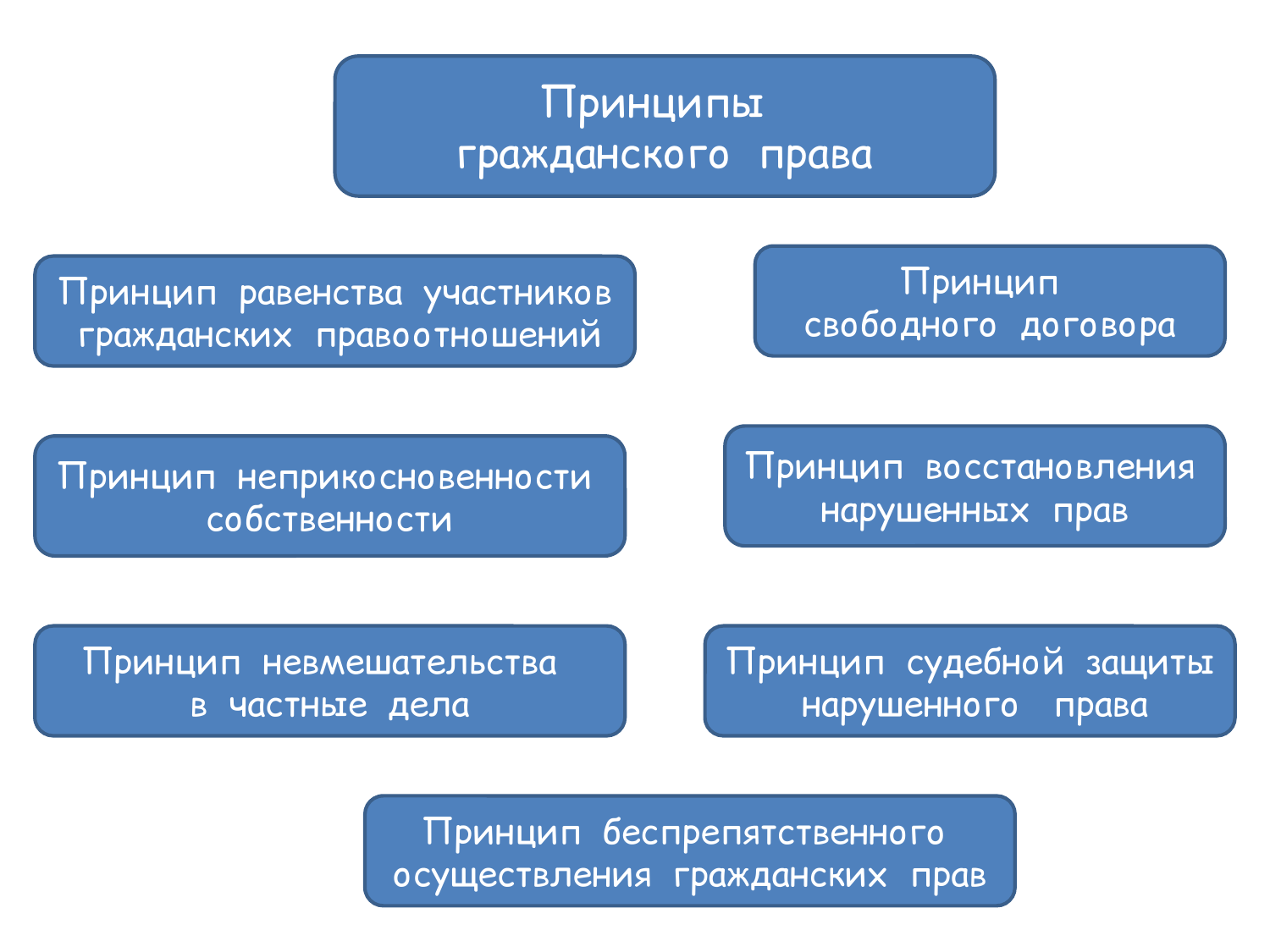

#
Принципы
гражданского  права
Принцип
свободного  договора
Принцип  равенства  участников  гражданских  правоотношений
Принцип  восстановления  нарушенных  прав
Принцип  неприкосновенности  собственности
Принцип  невмешательства
в  частные  дела
Принцип  судебной  защиты  нарушенного   права
Принцип  беспрепятственного  осуществления  гражданских  прав